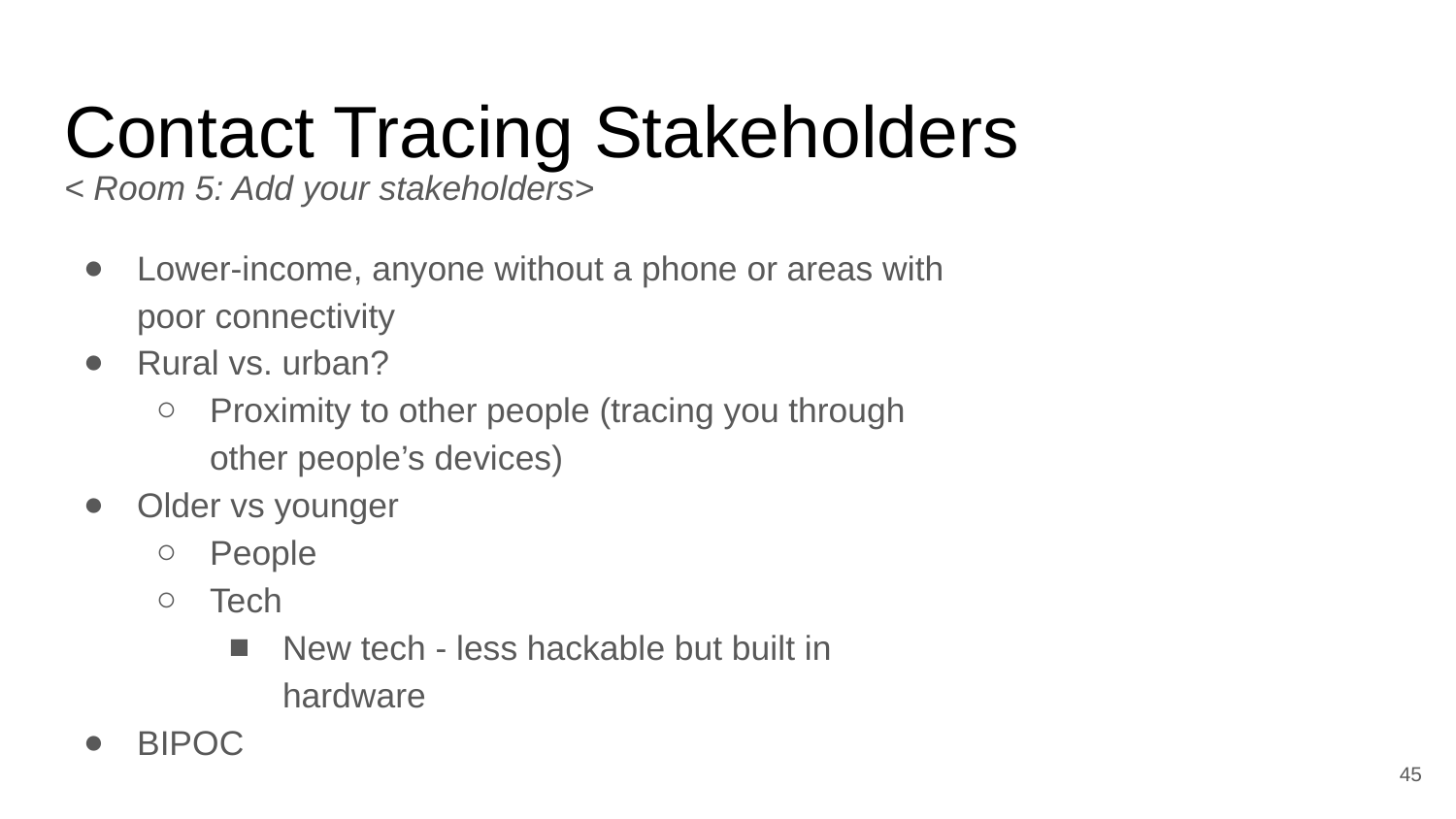

# Contact Tracing Stakeholders

< Room 5: Add your stakeholders>
Lower-income, anyone without a phone or areas with poor connectivity
Rural vs. urban?
Proximity to other people (tracing you through other people’s devices)
Older vs younger
People
Tech
New tech - less hackable but built in hardware
BIPOC
45